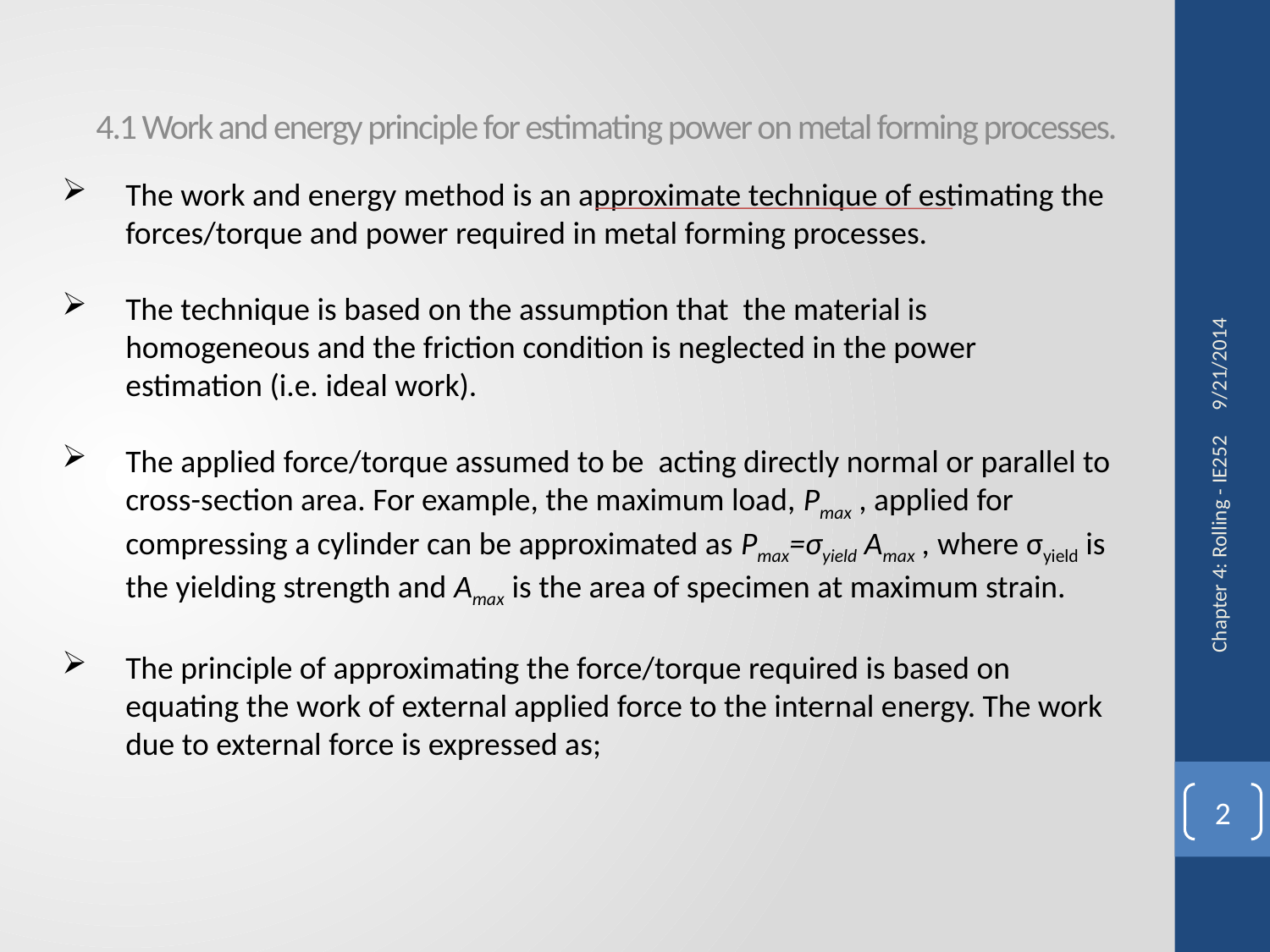

4.1 Work and energy principle for estimating power on metal forming processes.
The work and energy method is an approximate technique of estimating the forces/torque and power required in metal forming processes.

The technique is based on the assumption that  the material is homogeneous and the friction condition is neglected in the power estimation (i.e. ideal work).

The applied force/torque assumed to be  acting directly normal or parallel to cross-section area. For example, the maximum load, Pmax , applied for compressing a cylinder can be approximated as Pmax=σyield Amax , where σyield is the yielding strength and Amax is the area of specimen at maximum strain.

The principle of approximating the force/torque required is based on equating the work of external applied force to the internal energy. The work due to external force is expressed as;

9/21/2014
Chapter 4: Rolling - IE252
2